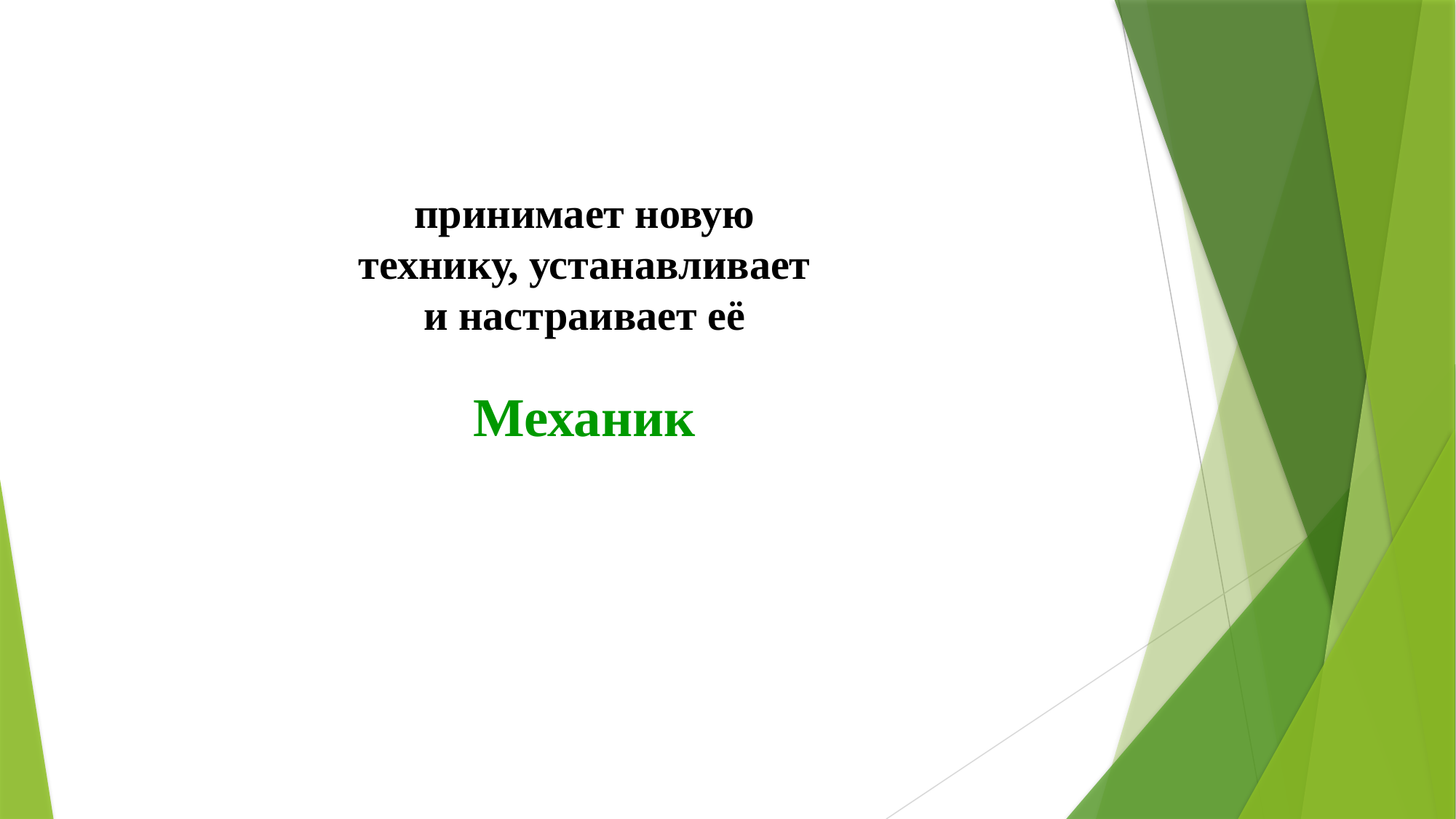

принимает новую технику, устанавливает и настраивает её

Механик